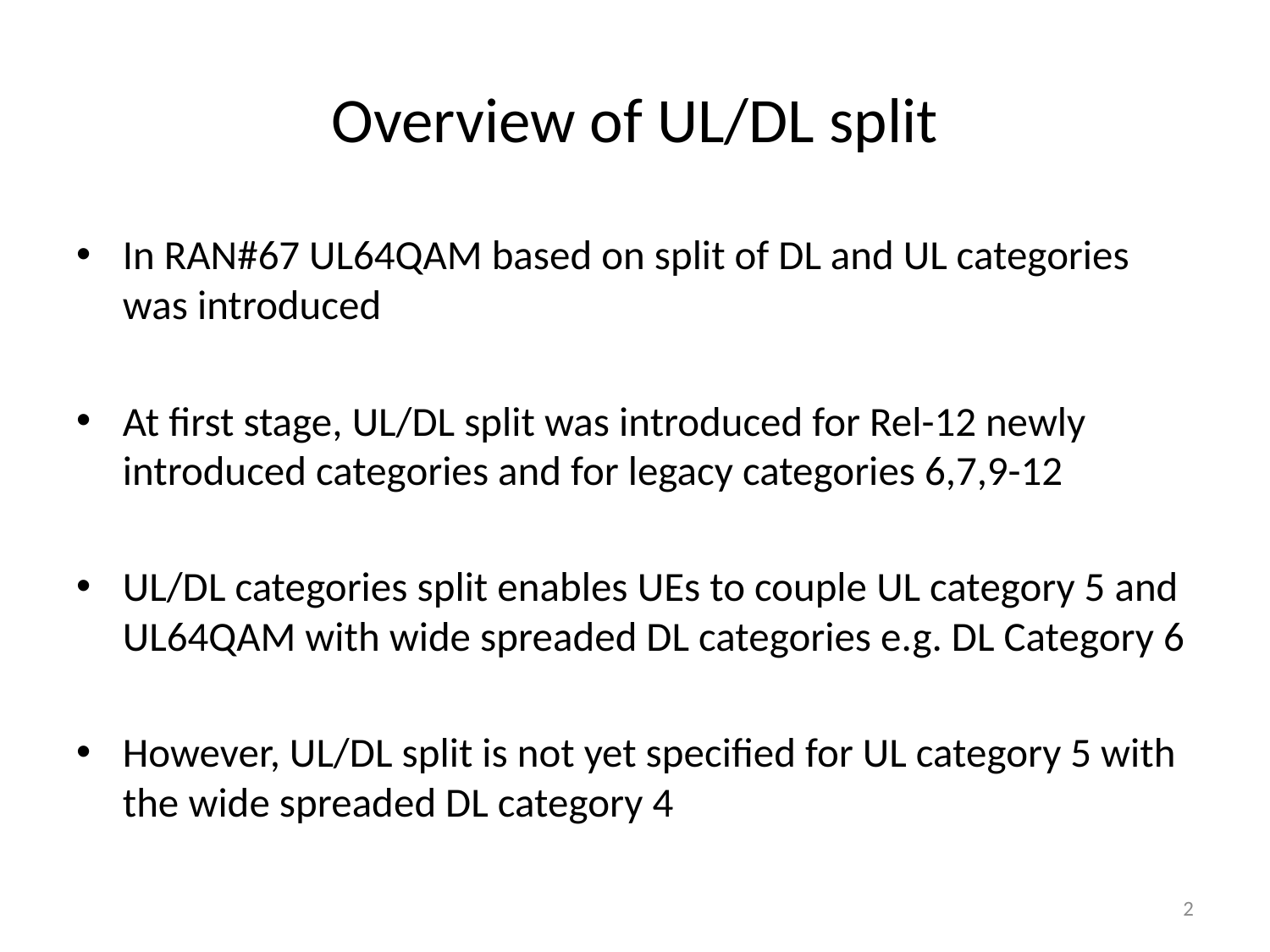

# Overview of UL/DL split
In RAN#67 UL64QAM based on split of DL and UL categories was introduced

At first stage, UL/DL split was introduced for Rel-12 newly introduced categories and for legacy categories 6,7,9-12

UL/DL categories split enables UEs to couple UL category 5 and UL64QAM with wide spreaded DL categories e.g. DL Category 6

However, UL/DL split is not yet specified for UL category 5 with the wide spreaded DL category 4
2